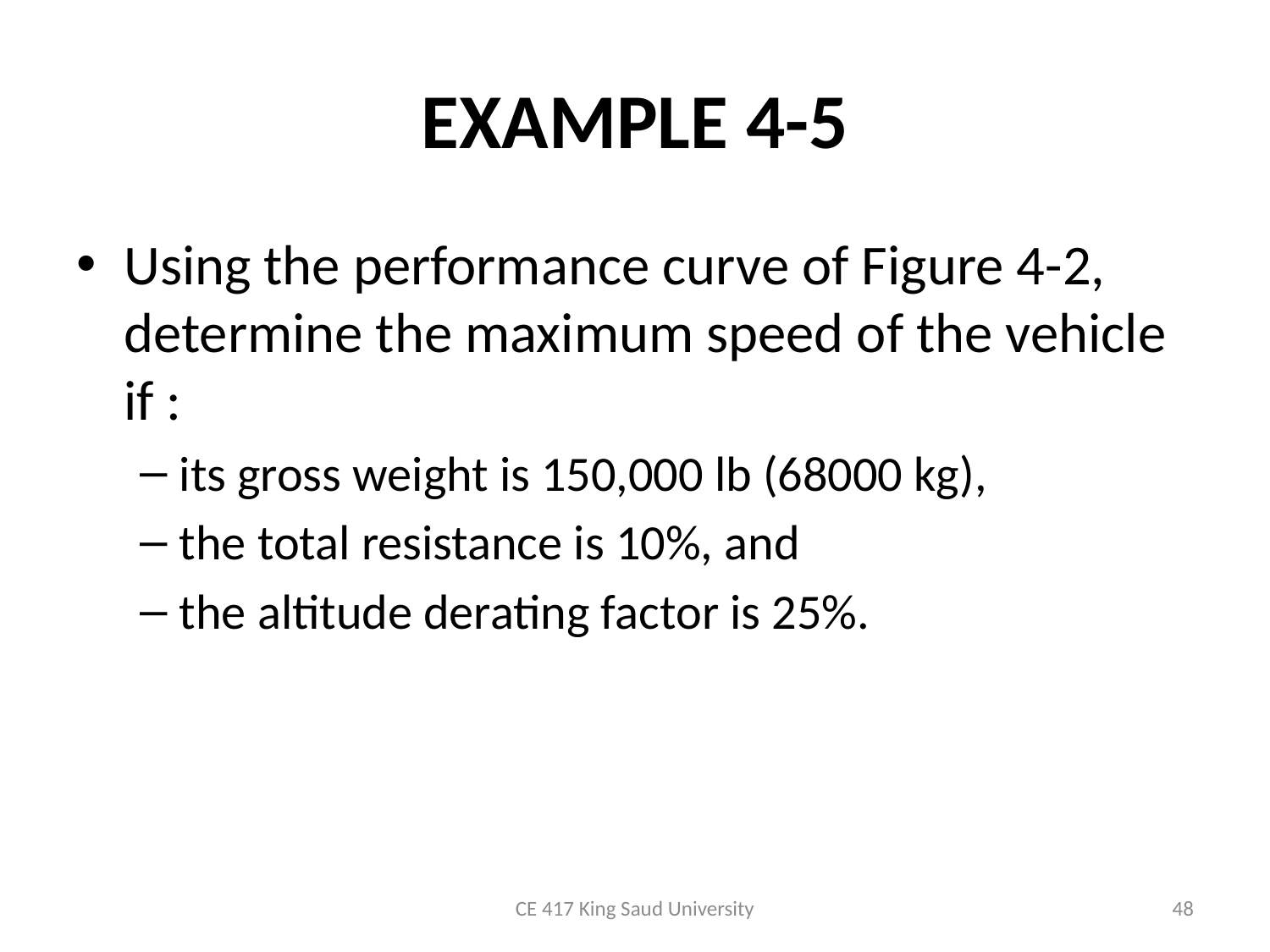

# EXAMPLE 4-5
Using the performance curve of Figure 4-2, determine the maximum speed of the vehicle if :
its gross weight is 150,000 lb (68000 kg),
the total resistance is 10%, and
the altitude derating factor is 25%.
CE 417 King Saud University
48